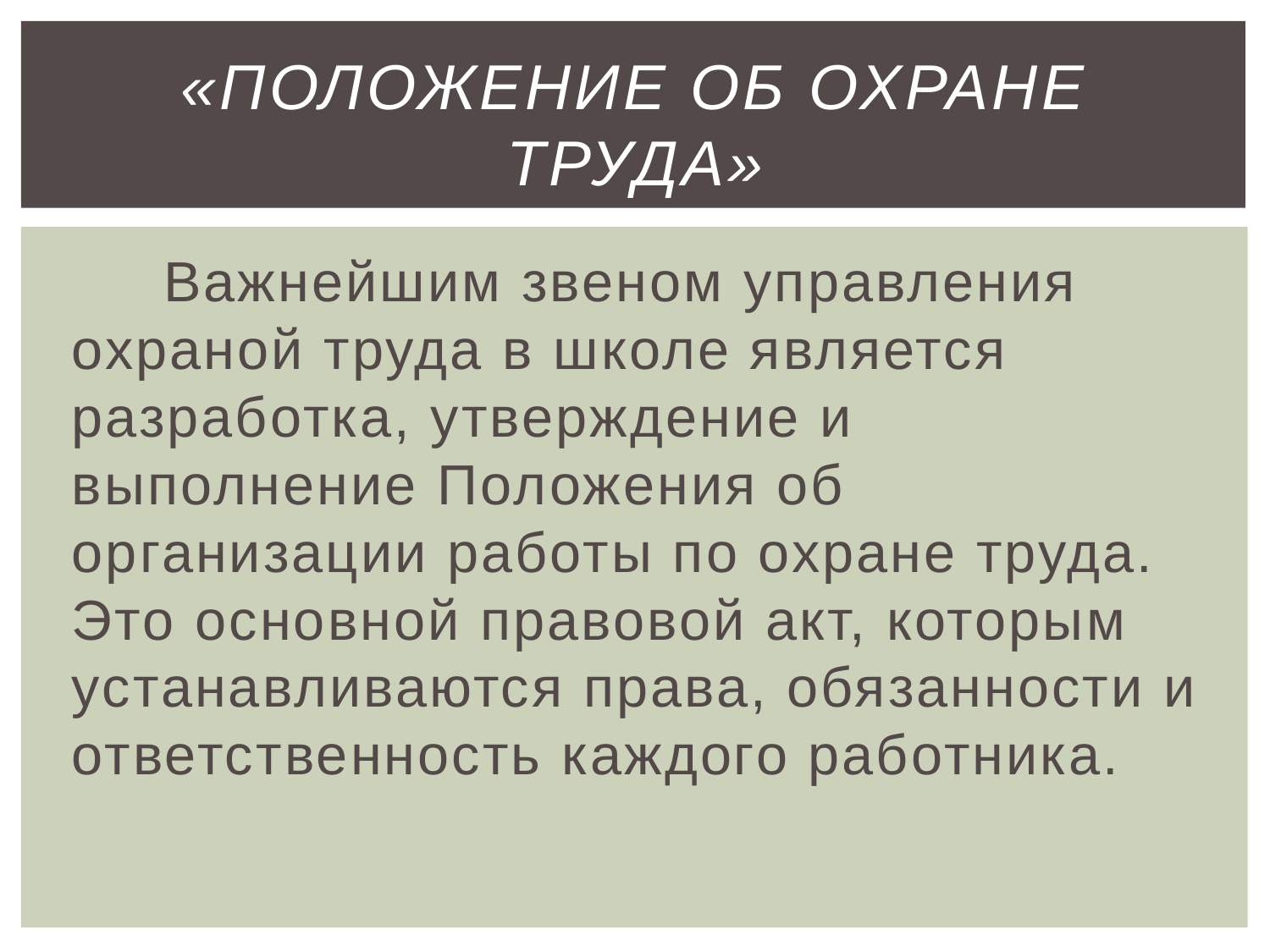

# «Положение об охране труда»
     Важнейшим звеном управления охраной труда в школе является разработка, утверждение и выполнение Положения об организации работы по охране труда. Это основной правовой акт, которым устанавливаются права, обязанности и ответственность каждого работника.